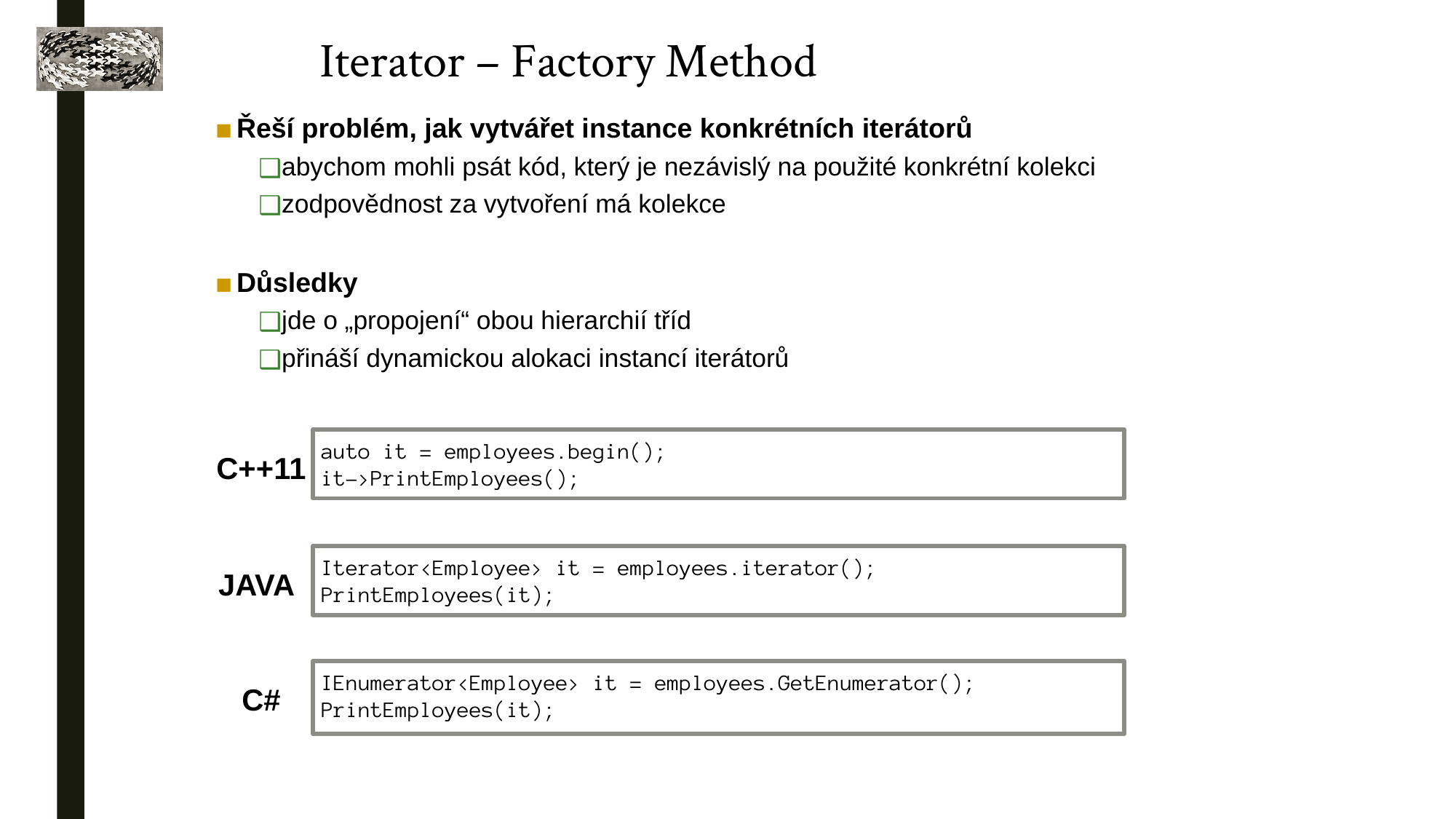

Iterator – Factory Method
Řeší problém, jak vytvářet instance konkrétních iterátorů
abychom mohli psát kód, který je nezávislý na použité konkrétní kolekci
zodpovědnost za vytvoření má kolekce

Důsledky
jde o „propojení“ obou hierarchií tříd
přináší dynamickou alokaci instancí iterátorů

auto it = employees.begin();
it->PrintEmployees();
C++11
Iterator<Employee> it = employees.iterator();
PrintEmployees(it);
JAVA
IEnumerator<Employee> it = employees.GetEnumerator();
PrintEmployees(it);
C#